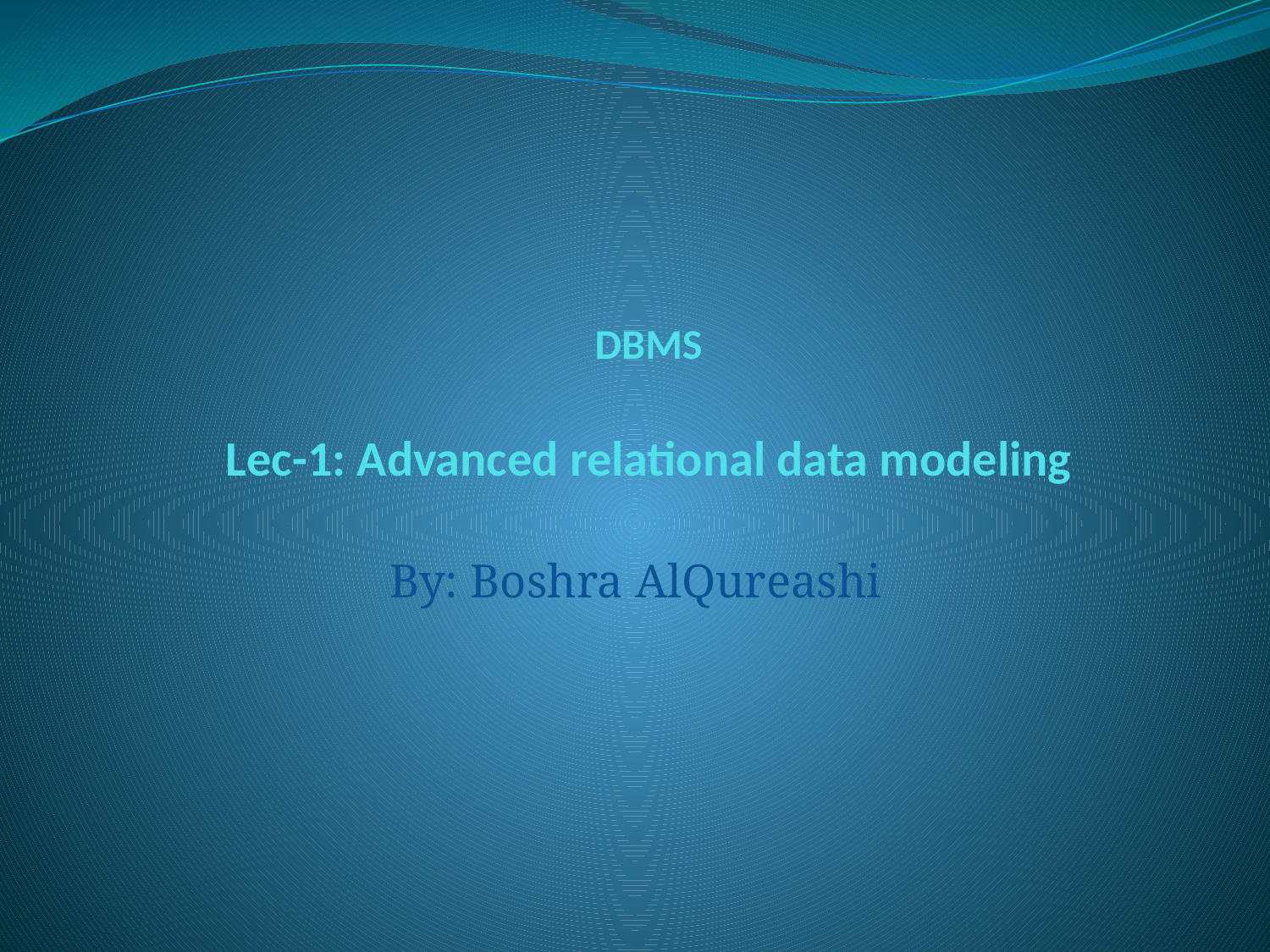

# DBMS Lec-1: Advanced relational data modeling
By: Boshra AlQureashi